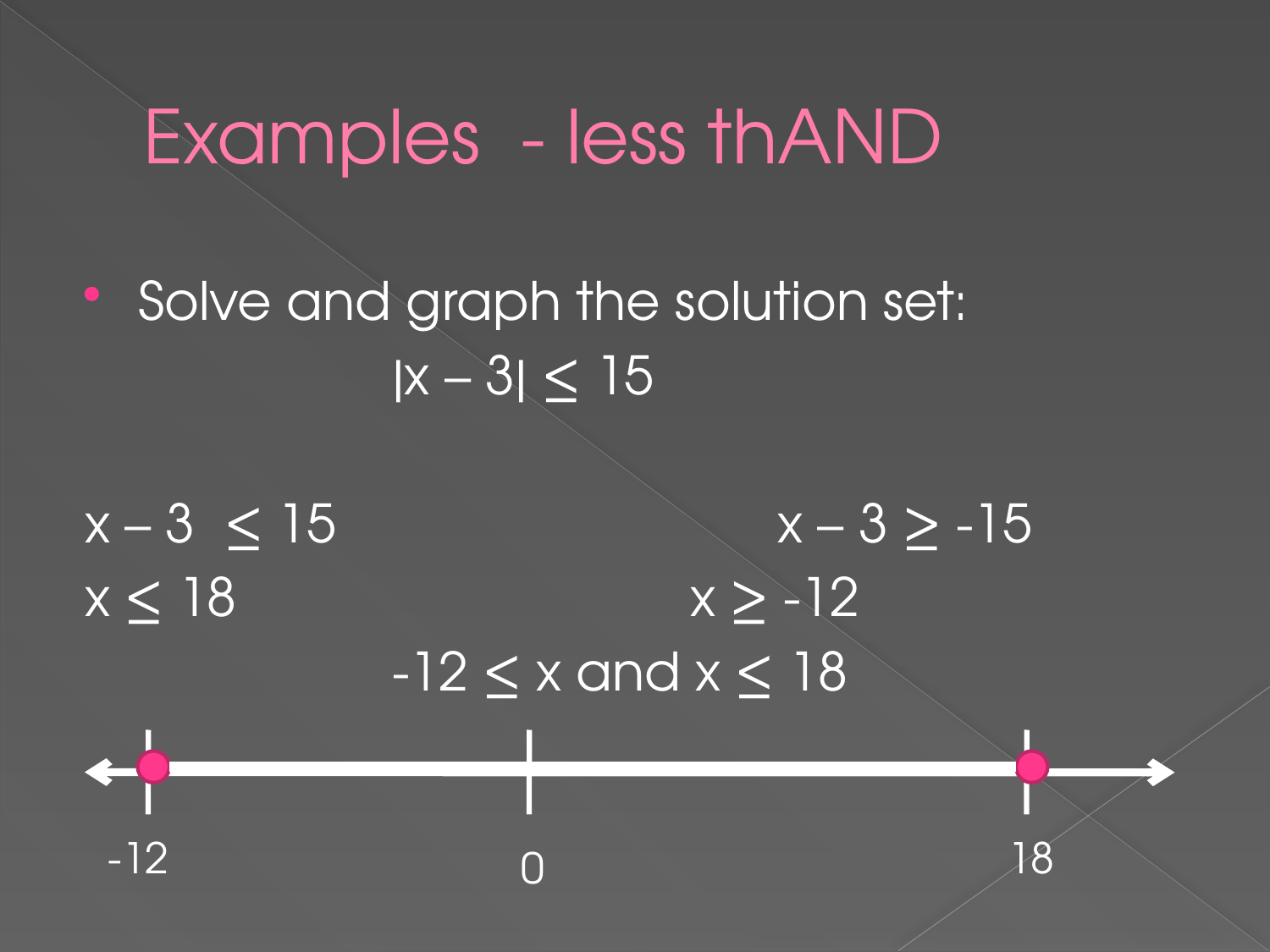

# Examples  - less thAND
Solve and graph the solution set:
			|x – 3| ≤ 15

x – 3  ≤ 15			         x – 3 ≥ -15
x ≤ 18				   x ≥ -12
			-12 ≤ x and x ≤ 18

-12
18
0